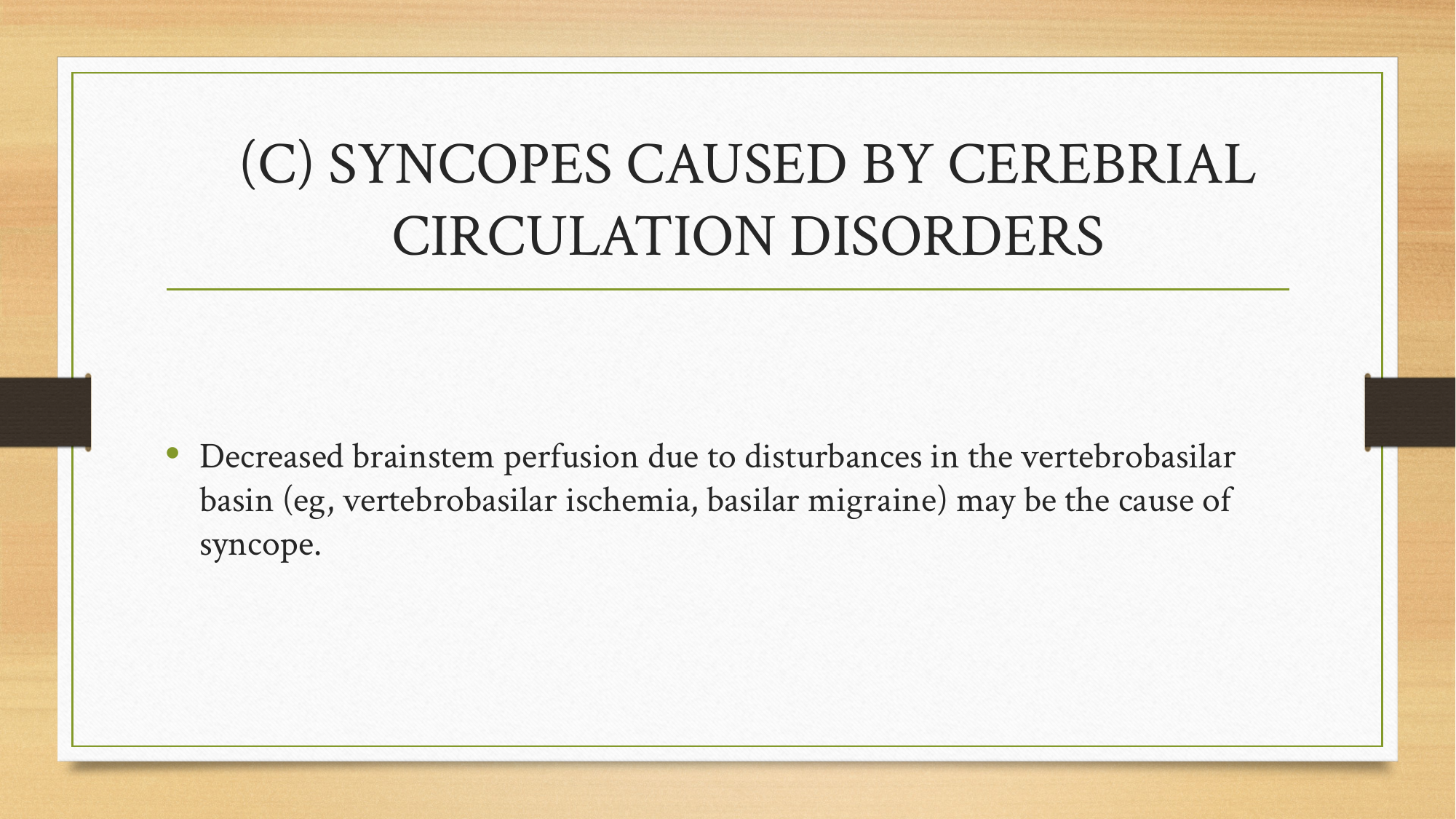

# (C) SYNCOPES CAUSED BY CEREBRIAL CIRCULATION DISORDERS

Decreased brainstem perfusion due to disturbances in the vertebrobasilar basin (eg, vertebrobasilar ischemia, basilar migraine) may be the cause of syncope.